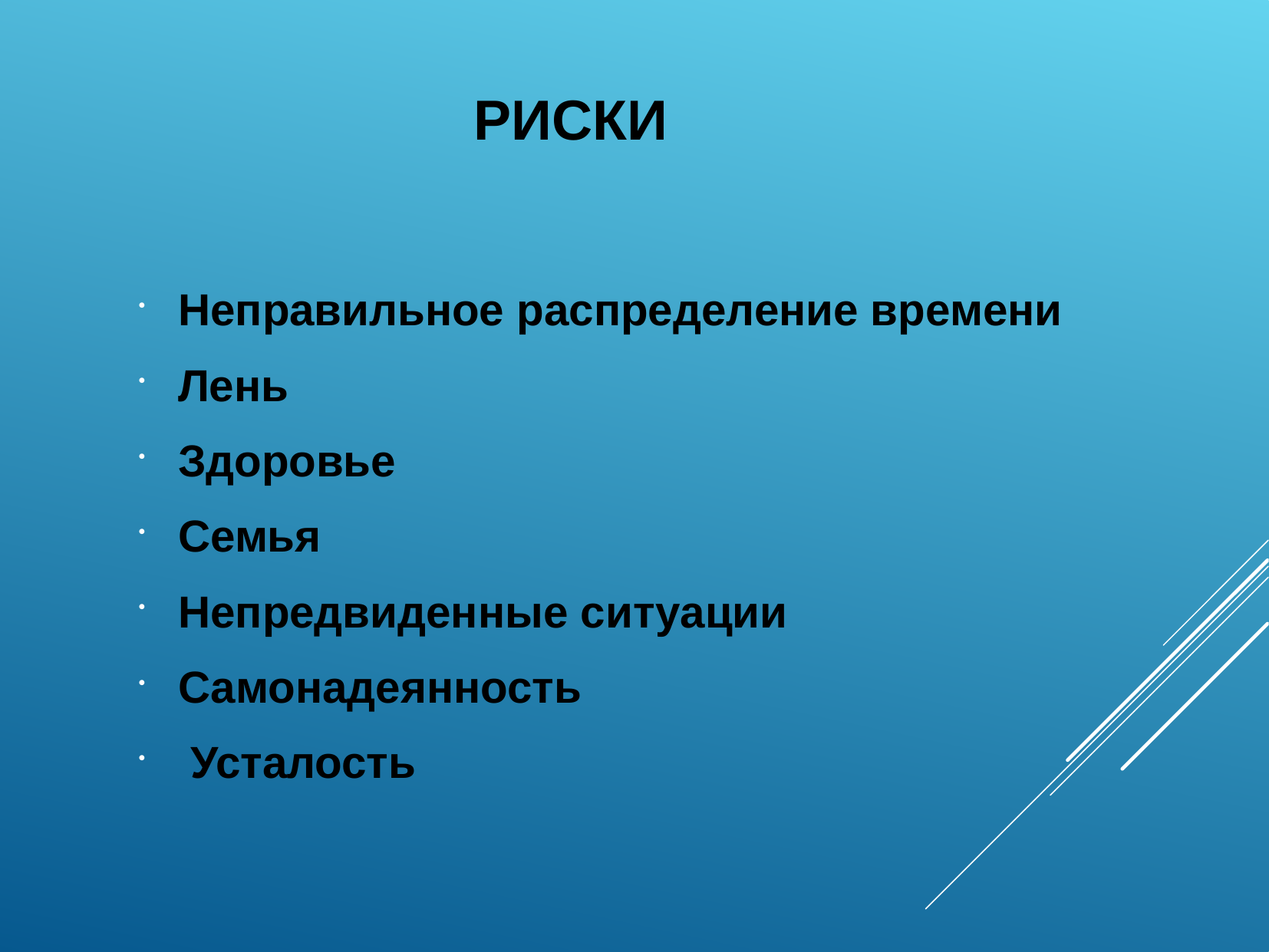

Риски
Неправильное распределение времени
Лень
Здоровье
Семья
Непредвиденные ситуации
Самонадеянность
 Усталость